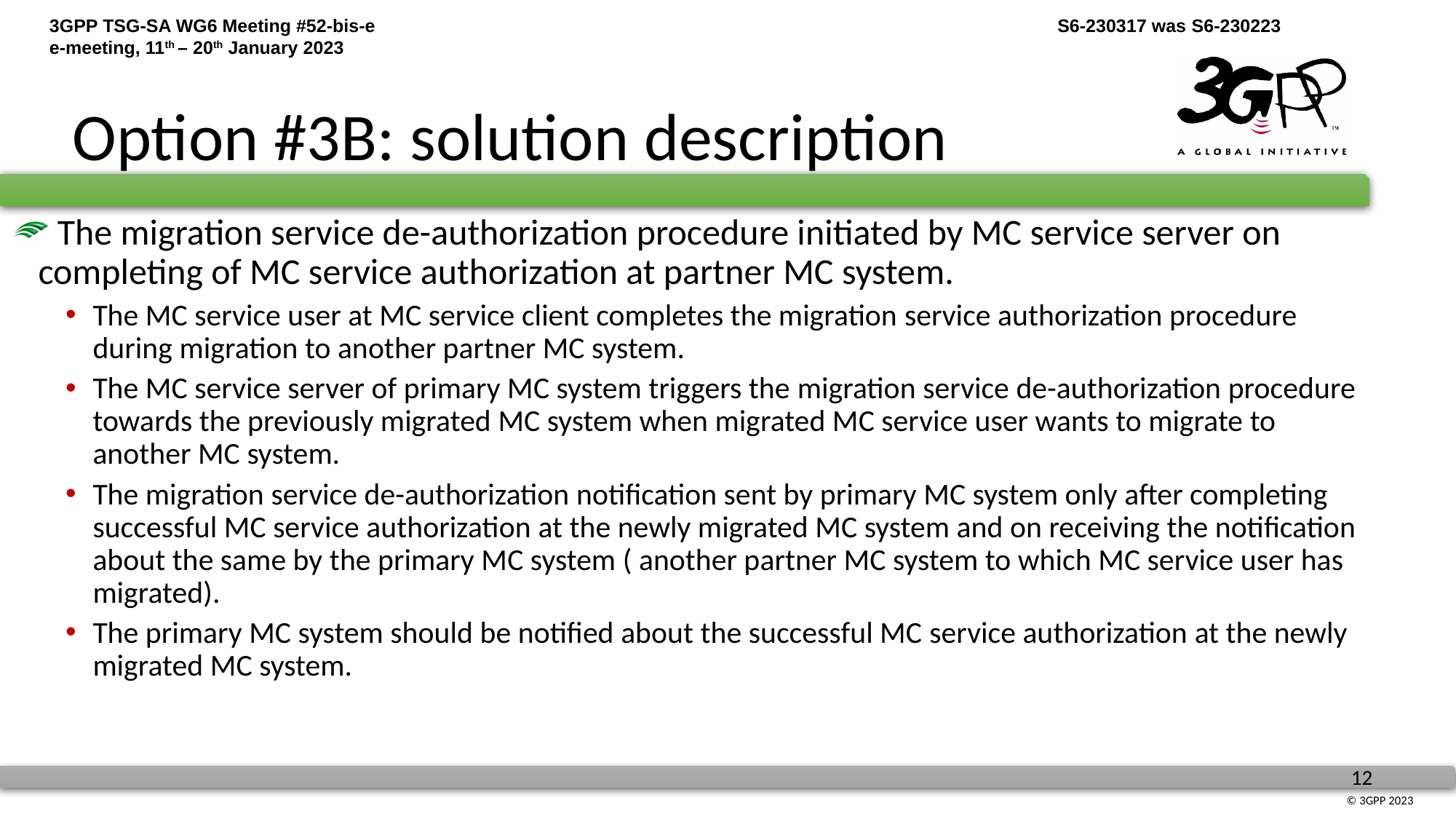

# Option #3B: solution description
 The migration service de-authorization procedure initiated by MC service server on completing of MC service authorization at partner MC system.
The MC service user at MC service client completes the migration service authorization procedure during migration to another partner MC system.
The MC service server of primary MC system triggers the migration service de-authorization procedure towards the previously migrated MC system when migrated MC service user wants to migrate to another MC system.
The migration service de-authorization notification sent by primary MC system only after completing successful MC service authorization at the newly migrated MC system and on receiving the notification about the same by the primary MC system ( another partner MC system to which MC service user has migrated).
The primary MC system should be notified about the successful MC service authorization at the newly migrated MC system.